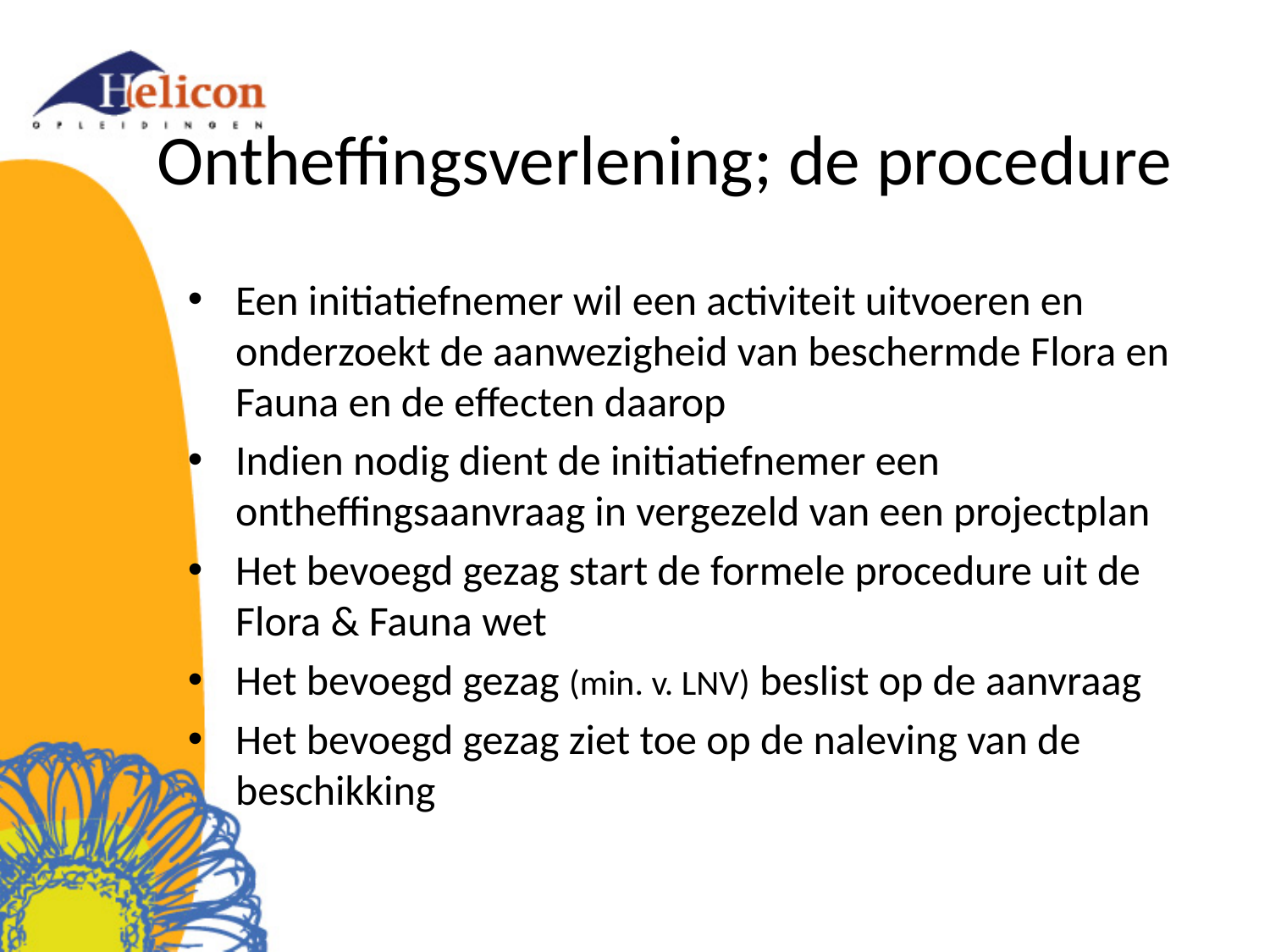

# Ontheffingsverlening; de procedure
Een initiatiefnemer wil een activiteit uitvoeren en onderzoekt de aanwezigheid van beschermde Flora en Fauna en de effecten daarop
Indien nodig dient de initiatiefnemer een ontheffingsaanvraag in vergezeld van een projectplan
Het bevoegd gezag start de formele procedure uit de   Flora & Fauna wet
Het bevoegd gezag (min. v. LNV) beslist op de aanvraag
Het bevoegd gezag ziet toe op de naleving van de beschikking